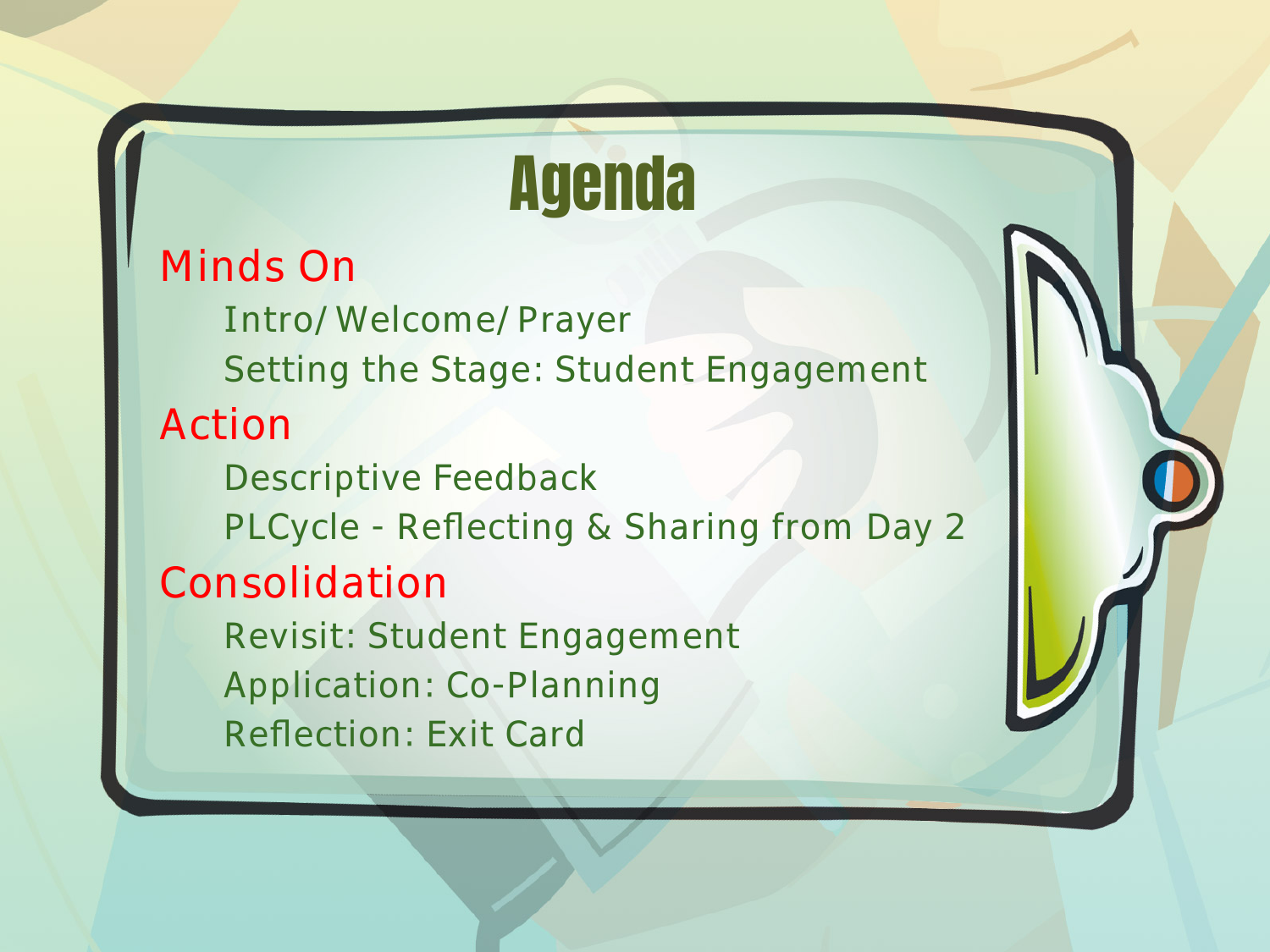

# Agenda
Minds On
Intro/Welcome/Prayer
Setting the Stage: Student Engagement
Action
Descriptive Feedback
PLCycle - Reflecting & Sharing from Day 2
Consolidation
Revisit: Student Engagement
Application: Co-Planning
Reflection: Exit Card